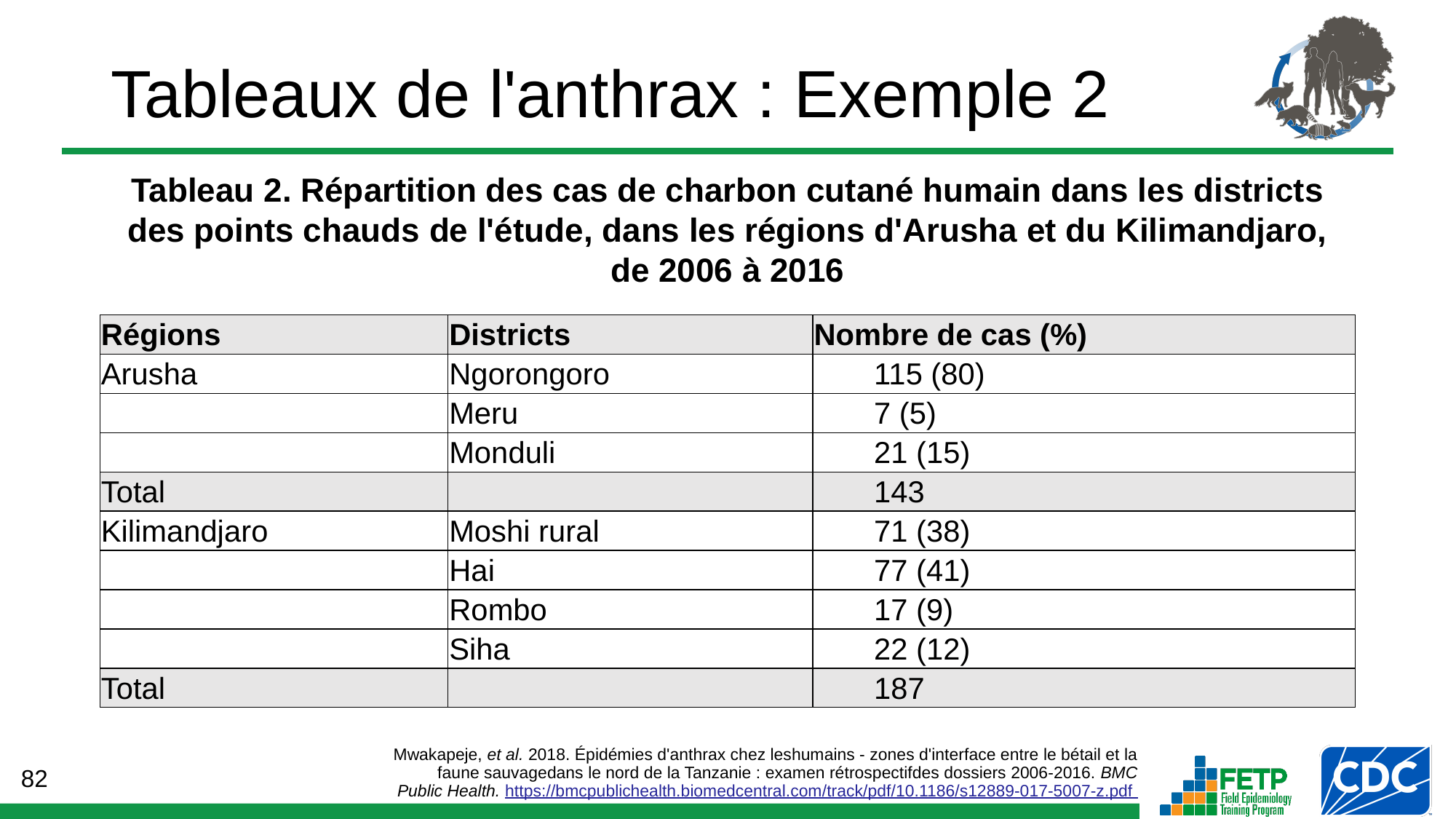

# Tableaux de l'anthrax : Exemple 2
Tableau 2. Répartition des cas de charbon cutané humain dans les districts des points chauds de l'étude, dans les régions d'Arusha et du Kilimandjaro, de 2006 à 2016
| Régions | Districts | Nombre de cas (%) |
| --- | --- | --- |
| Arusha | Ngorongoro | 115 (80) |
|  | Meru | 7 (5) |
|  | Monduli | 21 (15) |
| Total |  | 143 |
| Kilimandjaro | Moshi rural | 71 (38) |
|  | Hai | 77 (41) |
|  | Rombo | 17 (9) |
|  | Siha | 22 (12) |
| Total |  | 187 |
Mwakapeje, et al. 2018. Épidémies d'anthrax chez leshumains - zones d'interface entre le bétail et la faune sauvagedans le nord de la Tanzanie : examen rétrospectifdes dossiers 2006-2016. BMC Public Health. https://bmcpublichealth.biomedcentral.com/track/pdf/10.1186/s12889-017-5007-z.pdf